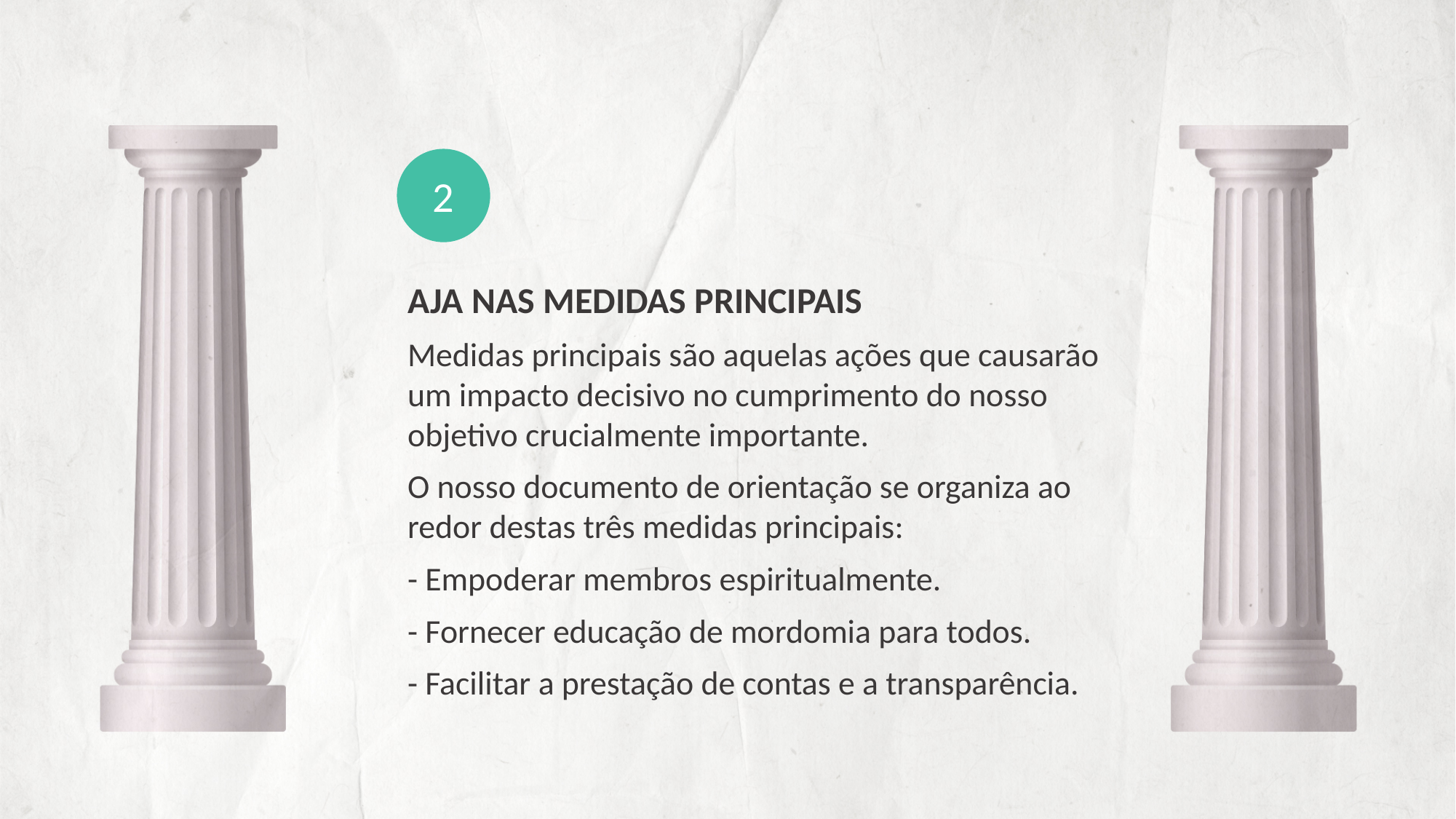

2

AJA NAS MEDIDAS PRINCIPAIS
Medidas principais são aquelas ações que causarão um impacto decisivo no cumprimento do nosso objetivo crucialmente importante.
O nosso documento de orientação se organiza ao redor destas três medidas principais:
- Empoderar membros espiritualmente.
- Fornecer educação de mordomia para todos.
- Facilitar a prestação de contas e a transparência.